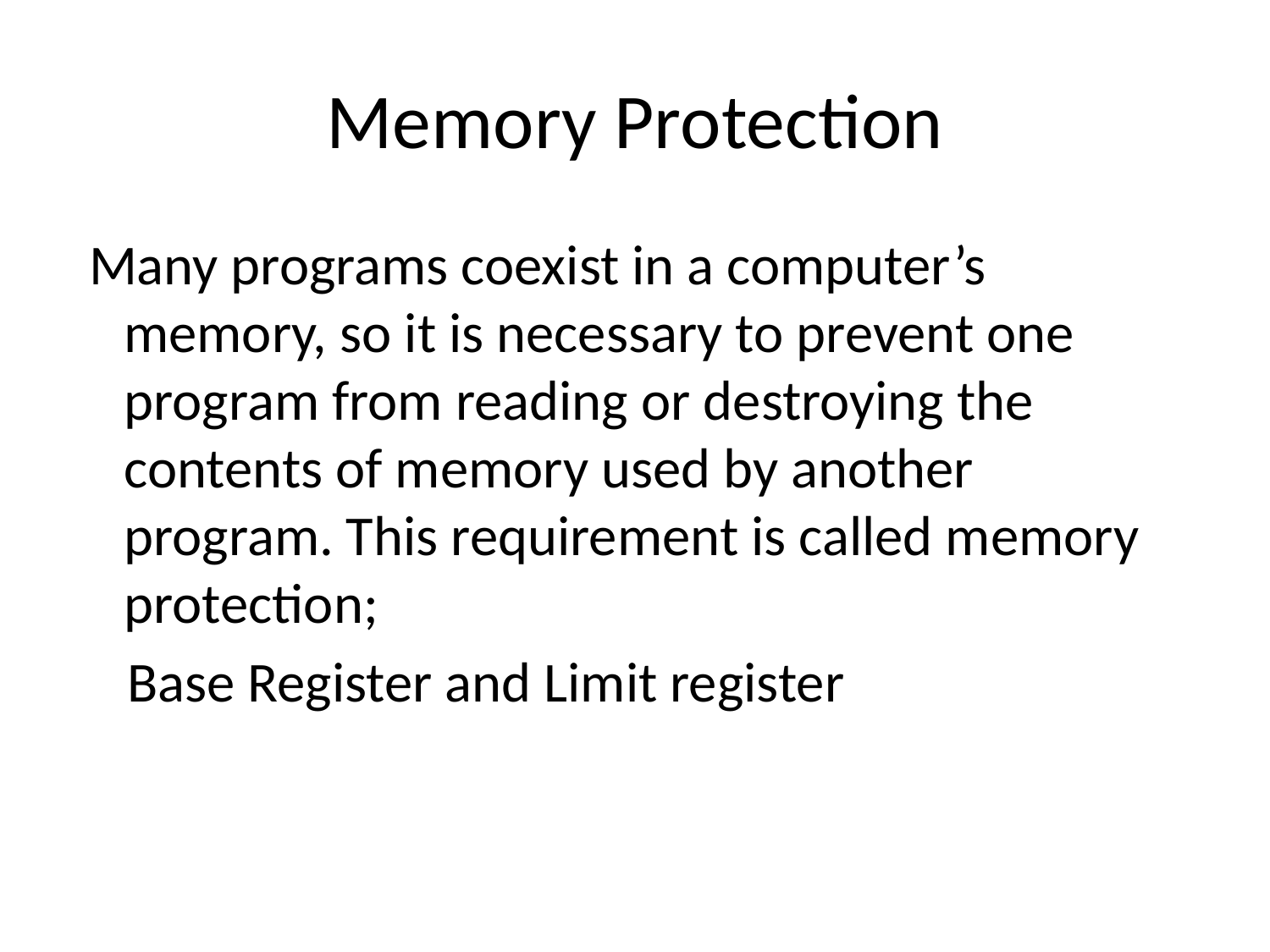

# Memory Protection
 Many programs coexist in a computer’s memory, so it is necessary to prevent one program from reading or destroying the contents of memory used by another program. This requirement is called memory protection;
    Base Register and Limit register